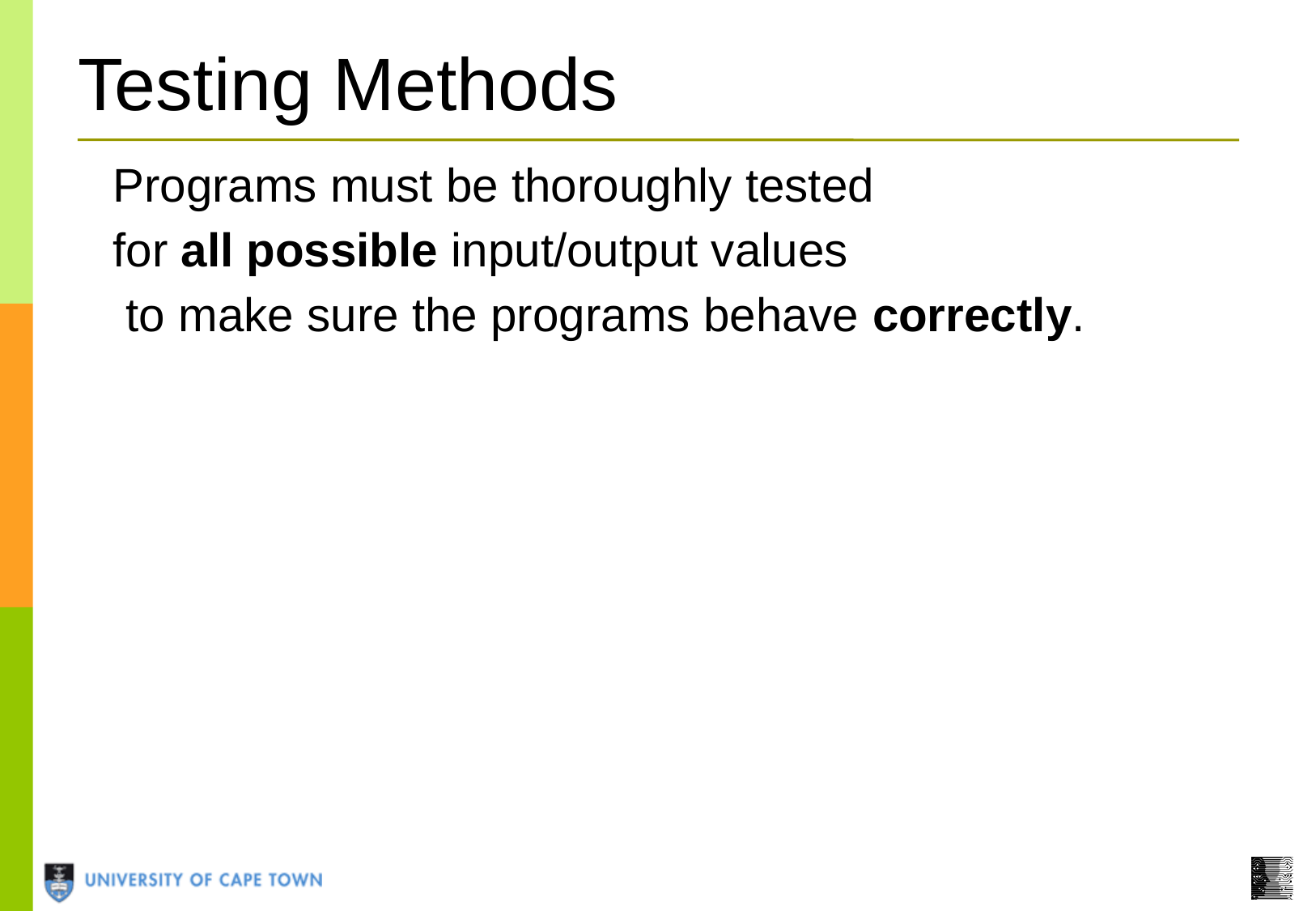

Testing Methods
Programs must be thoroughly tested
for all possible input/output values
 to make sure the programs behave correctly.